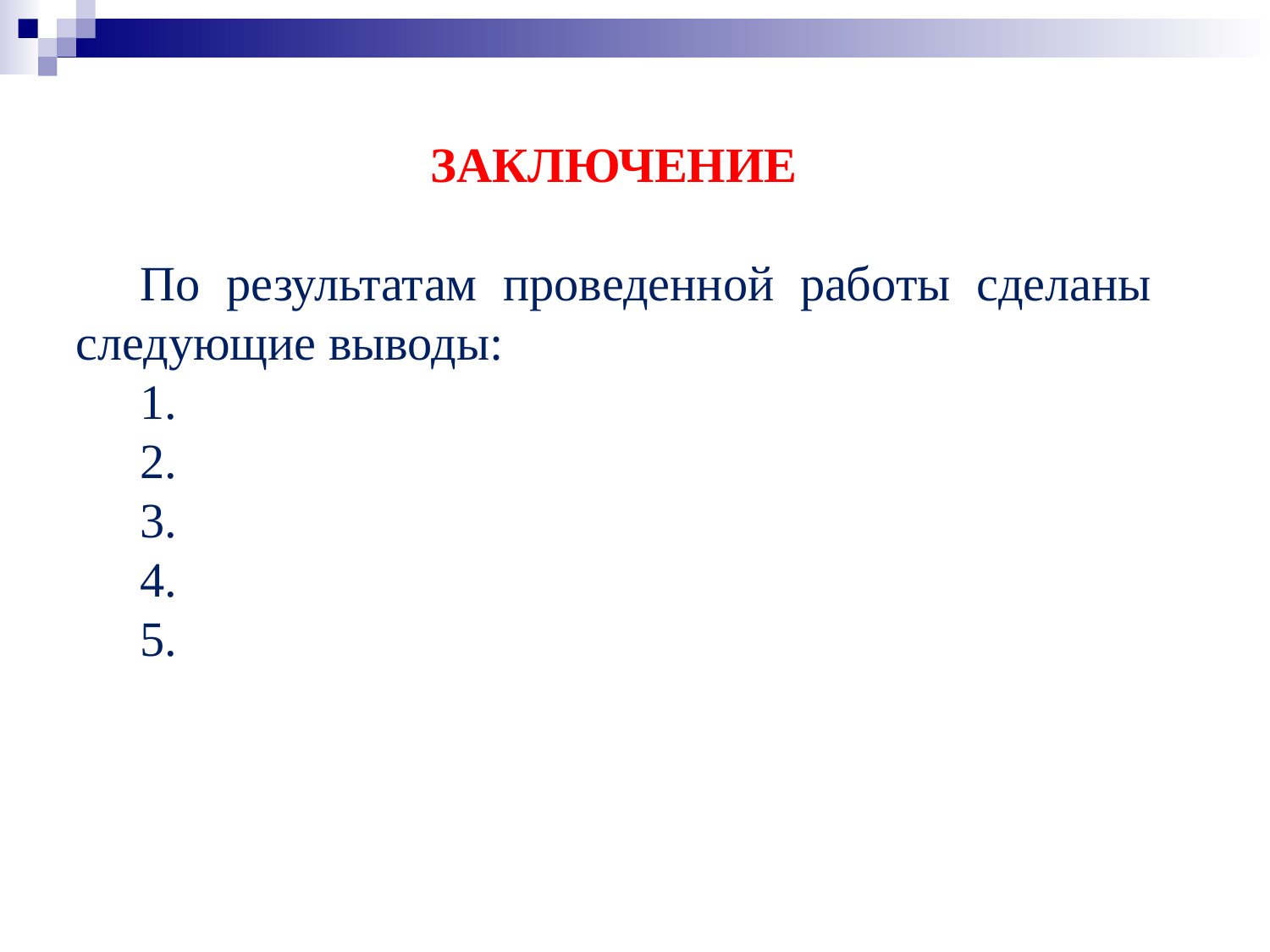

ЗАКЛЮЧЕНИЕ

По результатам проведенной работы сделаны следующие выводы:
1.
2.
3.
4.
5.